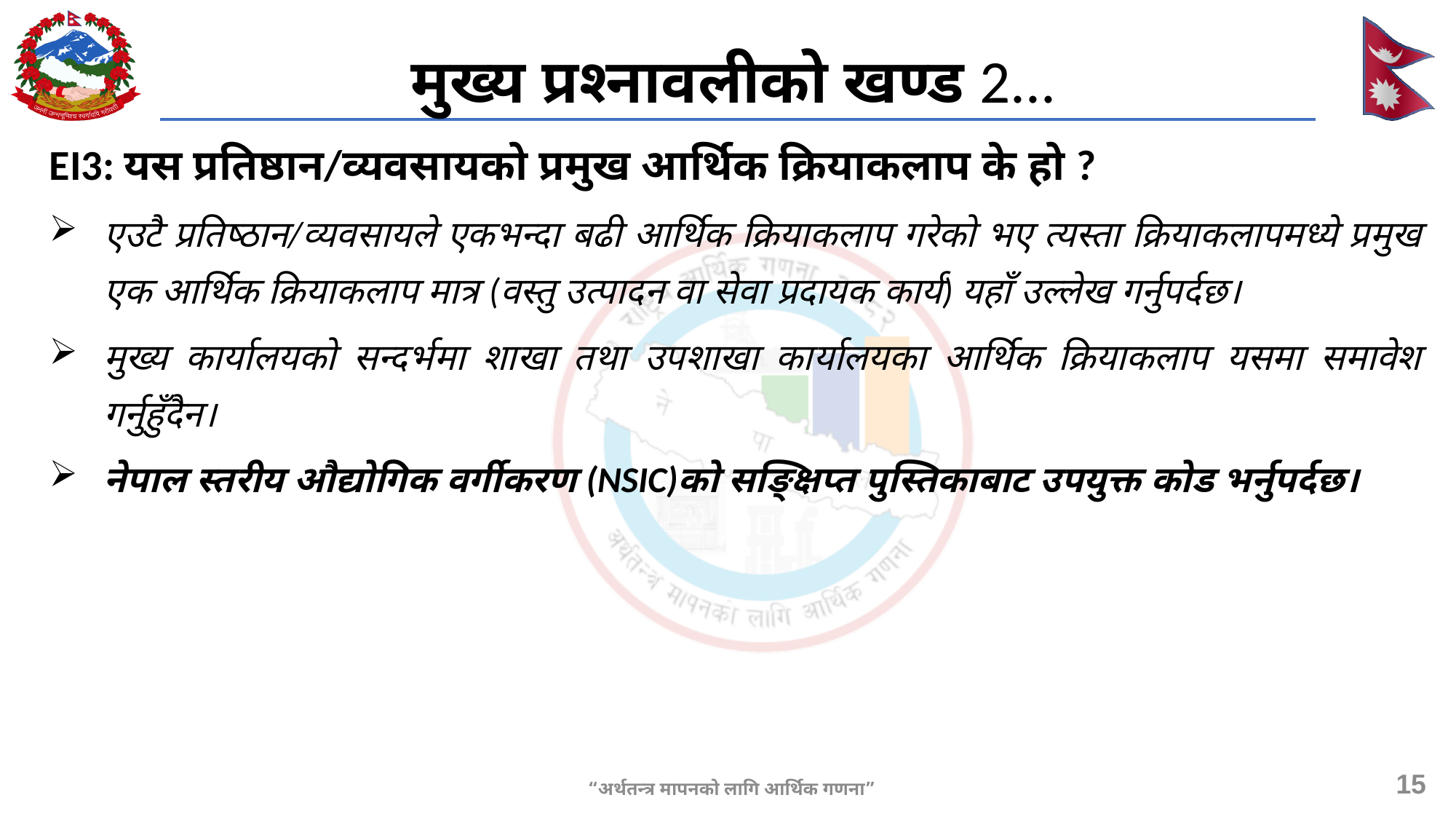

# मुख्य प्रश्नावलीको खण्ड 2...
EI3: यस प्रतिष्ठान/व्यवसायको प्रमुख आर्थिक क्रियाकलाप के हो ?
एउटै प्रतिष्ठान/व्यवसायले एकभन्दा बढी आर्थिक क्रियाकलाप गरेको भए त्यस्ता क्रियाकलापमध्ये प्रमुख एक आर्थिक क्रियाकलाप मात्र (वस्तु उत्पादन वा सेवा प्रदायक कार्य) यहाँ उल्लेख गर्नुपर्दछ।
मुख्य कार्यालयको सन्दर्भमा शाखा तथा उपशाखा कार्यालयका आर्थिक क्रियाकलाप यसमा समावेश गर्नुहुँदैन।
नेपाल स्तरीय औद्योगिक वर्गीकरण (NSIC)को सङ्‍क्षिप्त पुस्तिकाबाट उपयुक्त कोड भर्नुपर्दछ।

15
“अर्थतन्त्र मापनको लागि आर्थिक गणना”